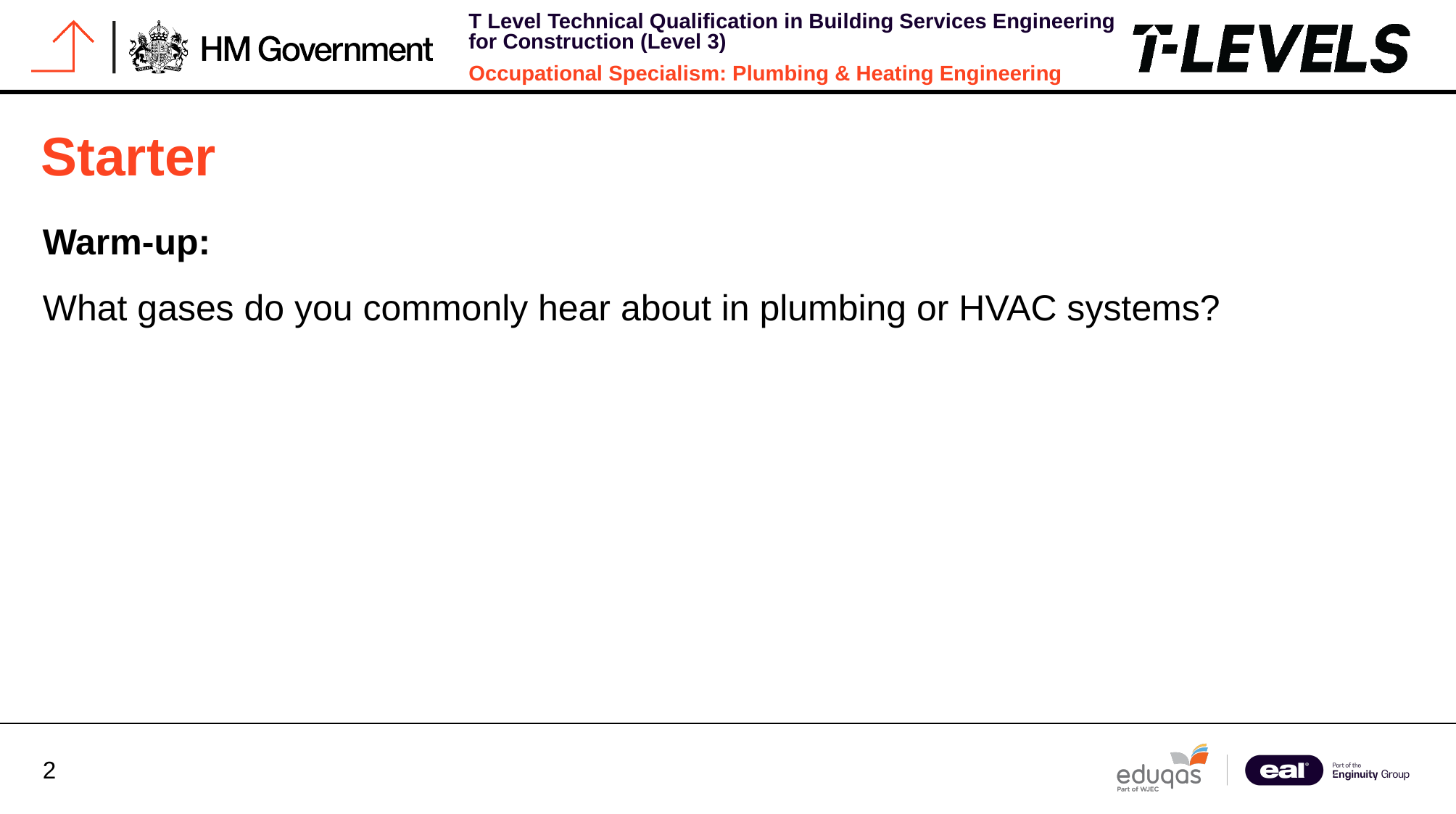

# Starter
Warm-up:
What gases do you commonly hear about in plumbing or HVAC systems?